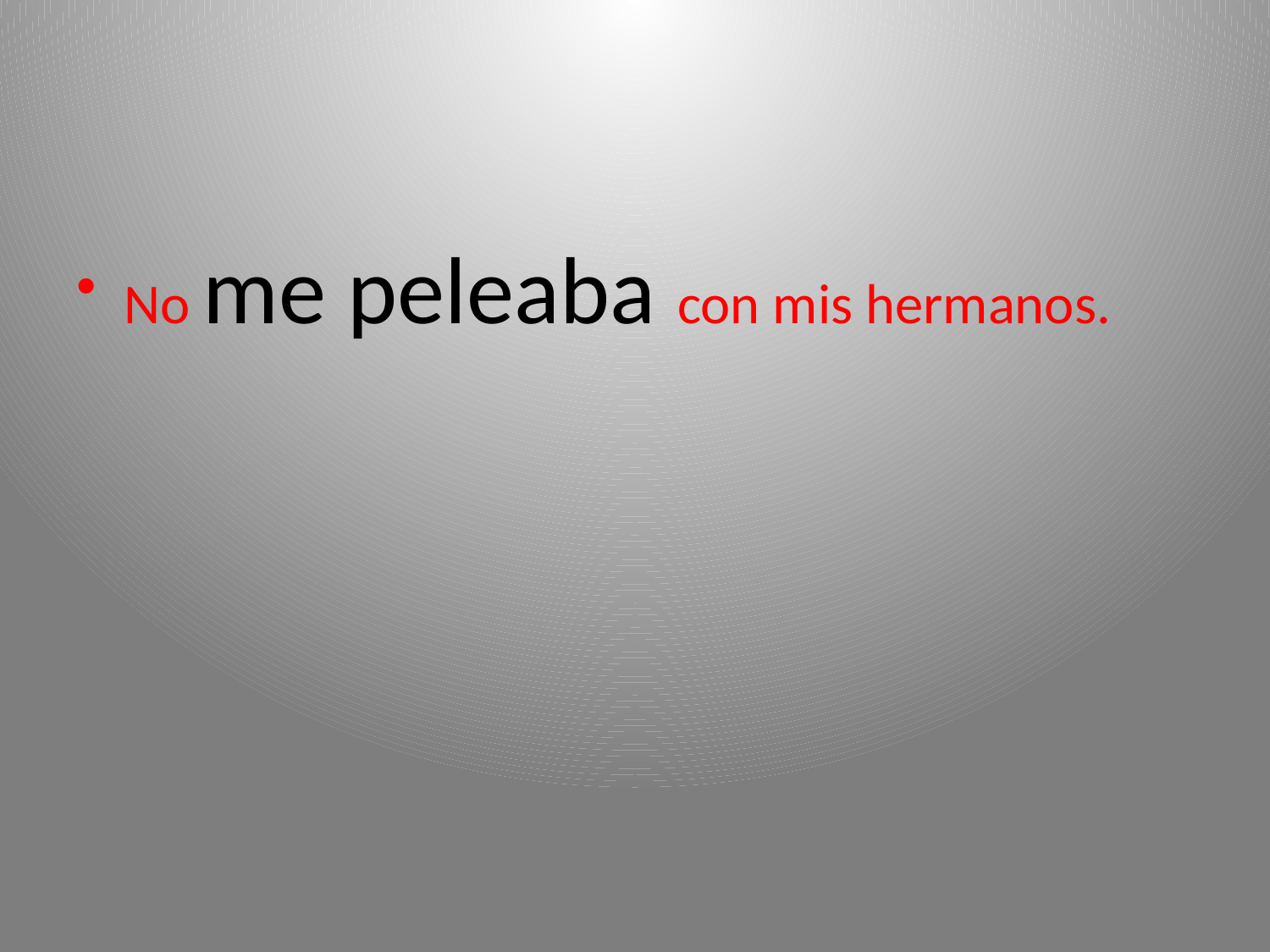

#
No me peleaba con mis hermanos.